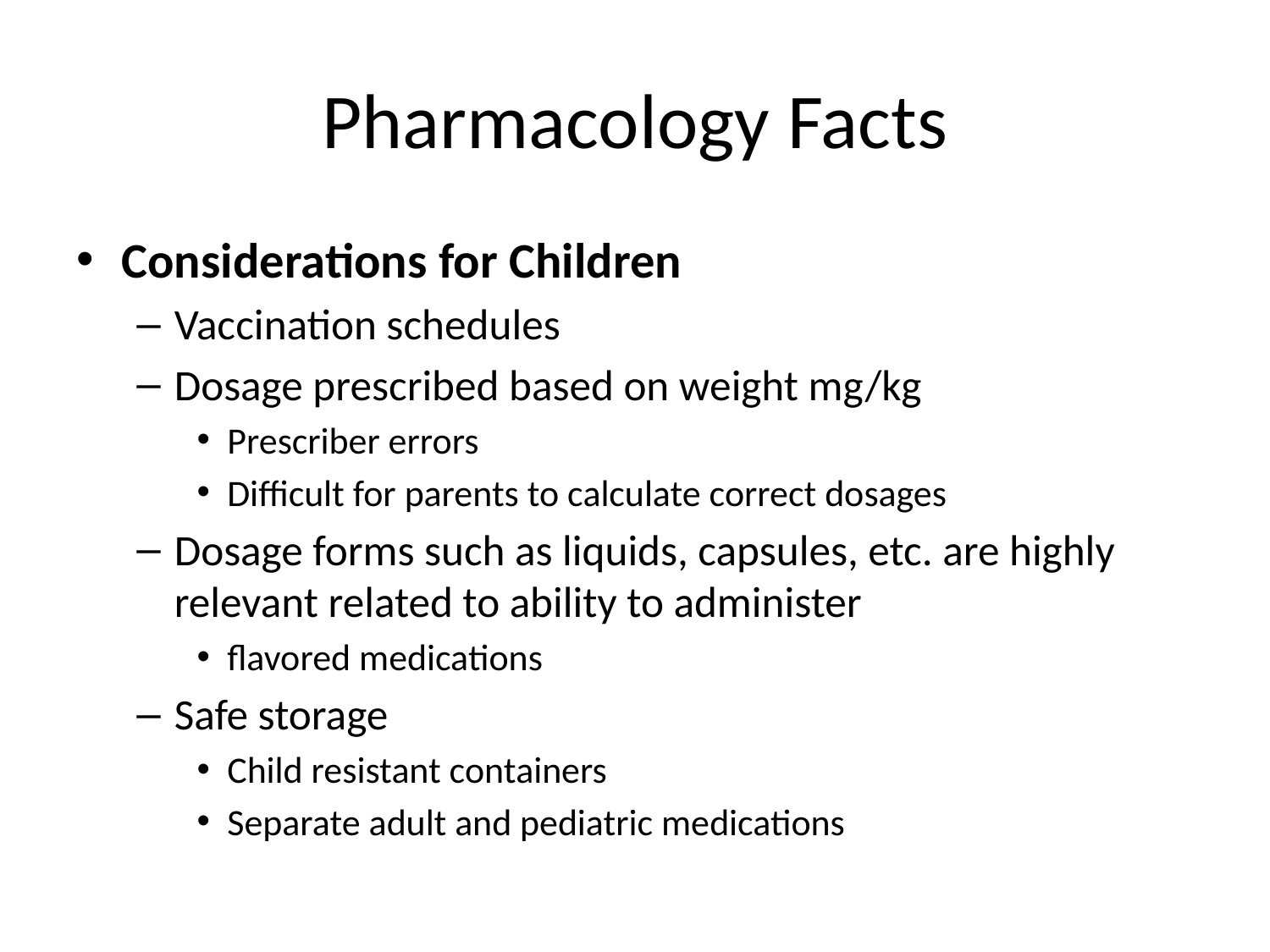

# Pharmacology Facts
Considerations for Children
Vaccination schedules
Dosage prescribed based on weight mg/kg
Prescriber errors
Difficult for parents to calculate correct dosages
Dosage forms such as liquids, capsules, etc. are highly relevant related to ability to administer
flavored medications
Safe storage
Child resistant containers
Separate adult and pediatric medications